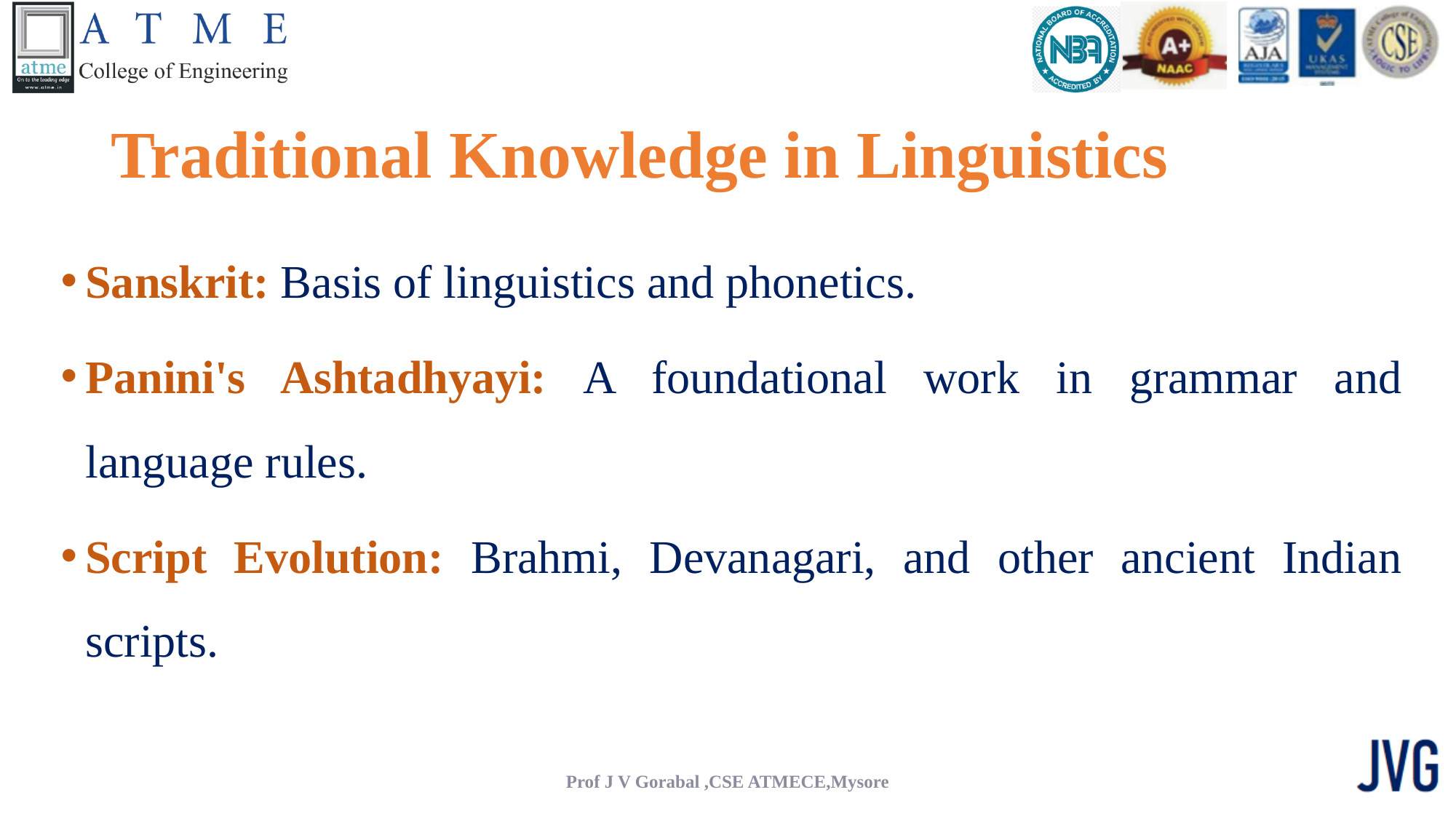

# Traditional Knowledge in Linguistics
Sanskrit: Basis of linguistics and phonetics.
Panini's Ashtadhyayi: A foundational work in grammar and language rules.
Script Evolution: Brahmi, Devanagari, and other ancient Indian scripts.

Prof J V Gorabal ,CSE ATMECE,Mysore